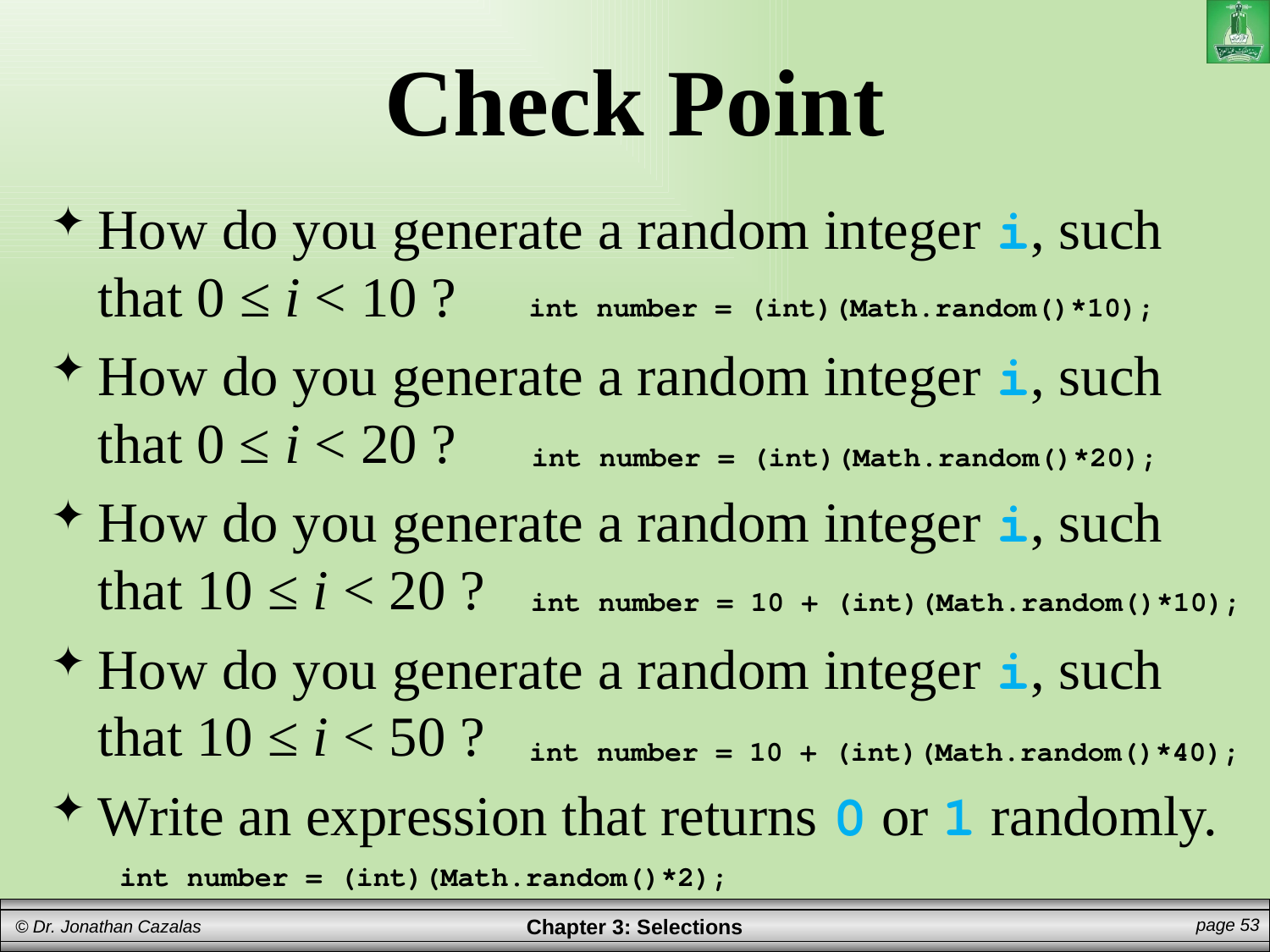

# Check Point
How do you generate a random integer i, such that 0 ≤ i < 10 ?
How do you generate a random integer i, such that 0 ≤ i < 20 ?
How do you generate a random integer i, such that 10 ≤ i < 20 ?
How do you generate a random integer i, such that 10 ≤ i < 50 ?
Write an expression that returns 0 or 1 randomly.

int number = (int)(Math.random()*10);
int number = (int)(Math.random()*20);
int number = 10 + (int)(Math.random()*10);
int number = 10 + (int)(Math.random()*40);
int number = (int)(Math.random()*2);